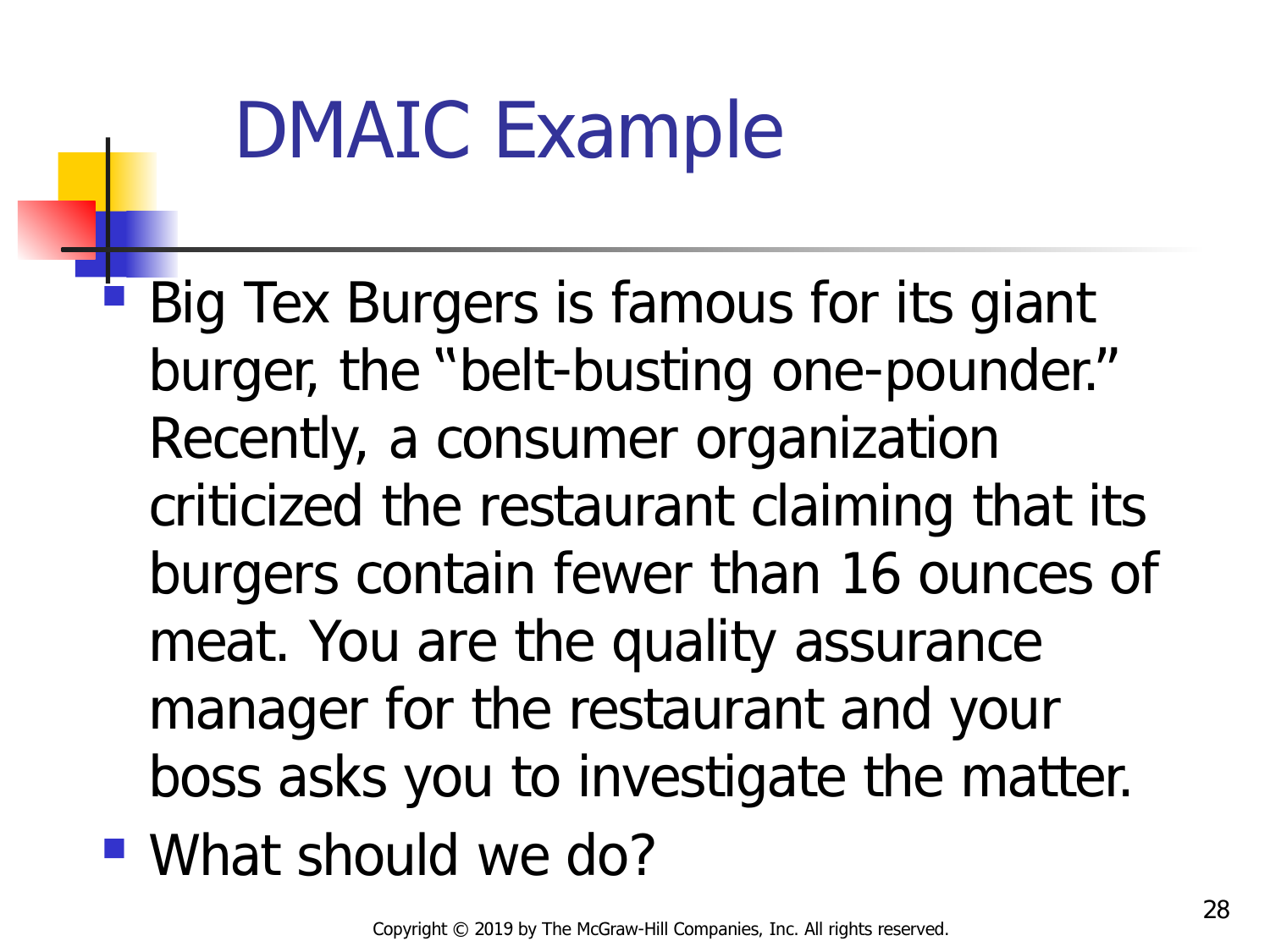

# DMAIC Example
Big Tex Burgers is famous for its giant burger, the “belt-busting one-pounder.” Recently, a consumer organization criticized the restaurant claiming that its burgers contain fewer than 16 ounces of meat. You are the quality assurance manager for the restaurant and your boss asks you to investigate the matter.
What should we do?
28
Copyright © 2019 by The McGraw-Hill Companies, Inc. All rights reserved.